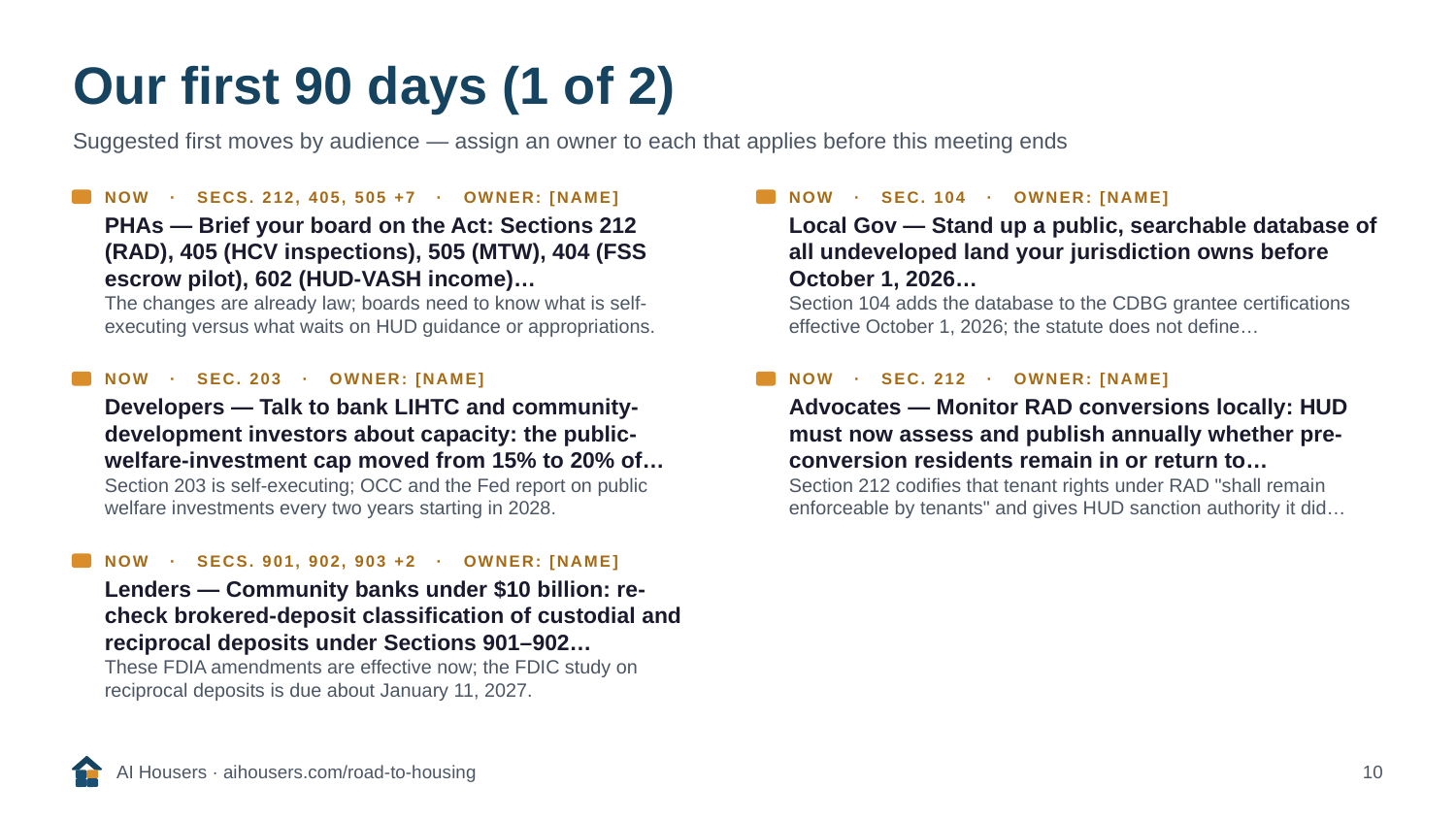

Our first 90 days (1 of 2)
Suggested first moves by audience — assign an owner to each that applies before this meeting ends
NOW   ·   SECS. 212, 405, 505 +7   ·   OWNER: [NAME]
NOW   ·   SEC. 104   ·   OWNER: [NAME]

PHAs — Brief your board on the Act: Sections 212 (RAD), 405 (HCV inspections), 505 (MTW), 404 (FSS escrow pilot), 602 (HUD-VASH income)…
The changes are already law; boards need to know what is self-executing versus what waits on HUD guidance or appropriations.
Local Gov — Stand up a public, searchable database of all undeveloped land your jurisdiction owns before October 1, 2026…
Section 104 adds the database to the CDBG grantee certifications effective October 1, 2026; the statute does not define…
NOW   ·   SEC. 203   ·   OWNER: [NAME]
NOW   ·   SEC. 212   ·   OWNER: [NAME]

Developers — Talk to bank LIHTC and community-development investors about capacity: the public-welfare-investment cap moved from 15% to 20% of…
Section 203 is self-executing; OCC and the Fed report on public welfare investments every two years starting in 2028.
Advocates — Monitor RAD conversions locally: HUD must now assess and publish annually whether pre-conversion residents remain in or return to…
Section 212 codifies that tenant rights under RAD "shall remain enforceable by tenants" and gives HUD sanction authority it did…
NOW   ·   SECS. 901, 902, 903 +2   ·   OWNER: [NAME]

Lenders — Community banks under $10 billion: re-check brokered-deposit classification of custodial and reciprocal deposits under Sections 901–902…
These FDIA amendments are effective now; the FDIC study on reciprocal deposits is due about January 11, 2027.
AI Housers · aihousers.com/road-to-housing
10